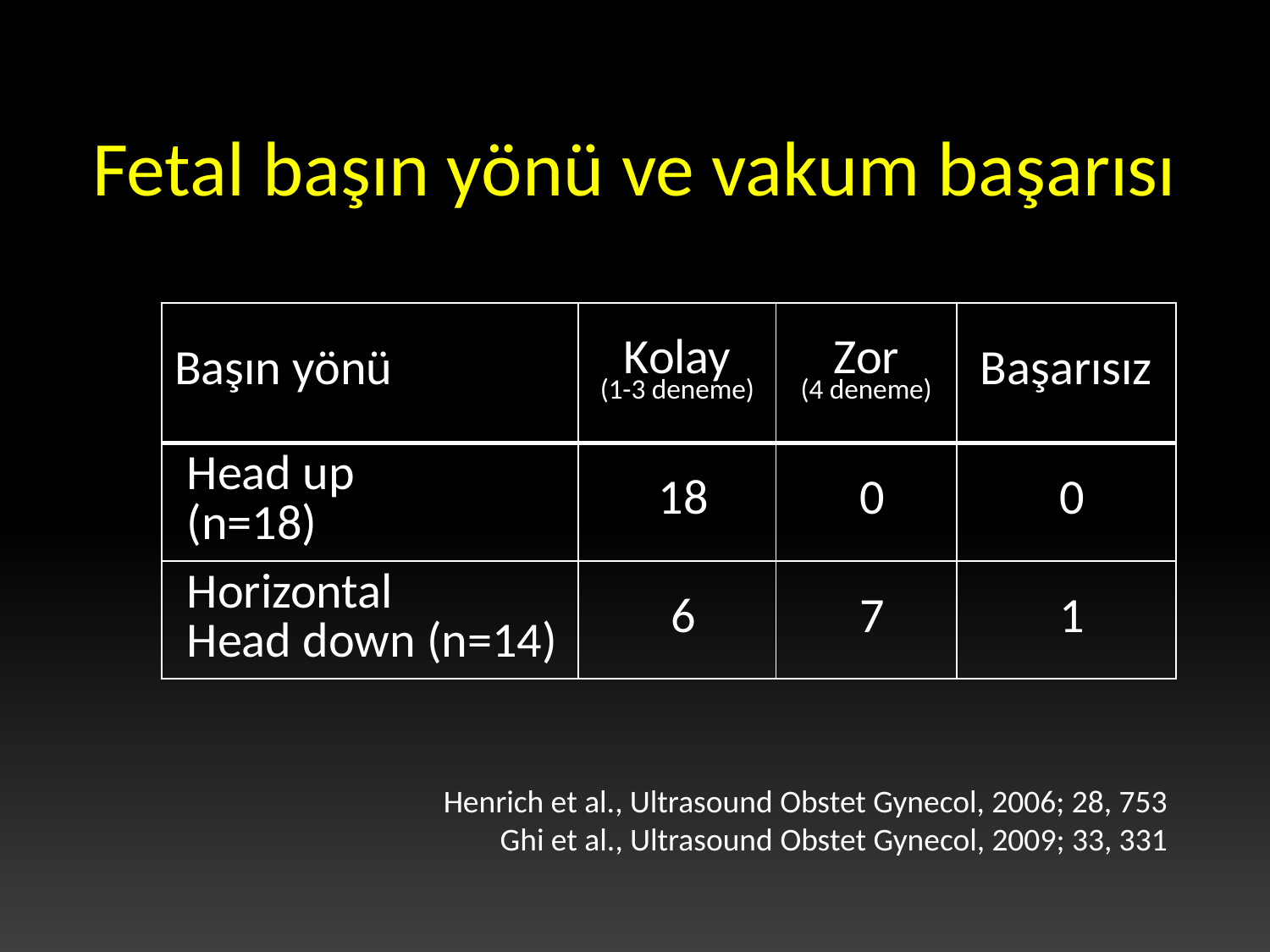

# Fetal başın yönü ve vakum başarısı
| Başın yönü | Kolay (1-3 deneme) | Zor (4 deneme) | Başarısız |
| --- | --- | --- | --- |
| Head up (n=18) | 18 | 0 | 0 |
| Horizontal Head down (n=14) | 6 | 7 | 1 |
Henrich et al., Ultrasound Obstet Gynecol, 2006; 28, 753
Ghi et al., Ultrasound Obstet Gynecol, 2009; 33, 331